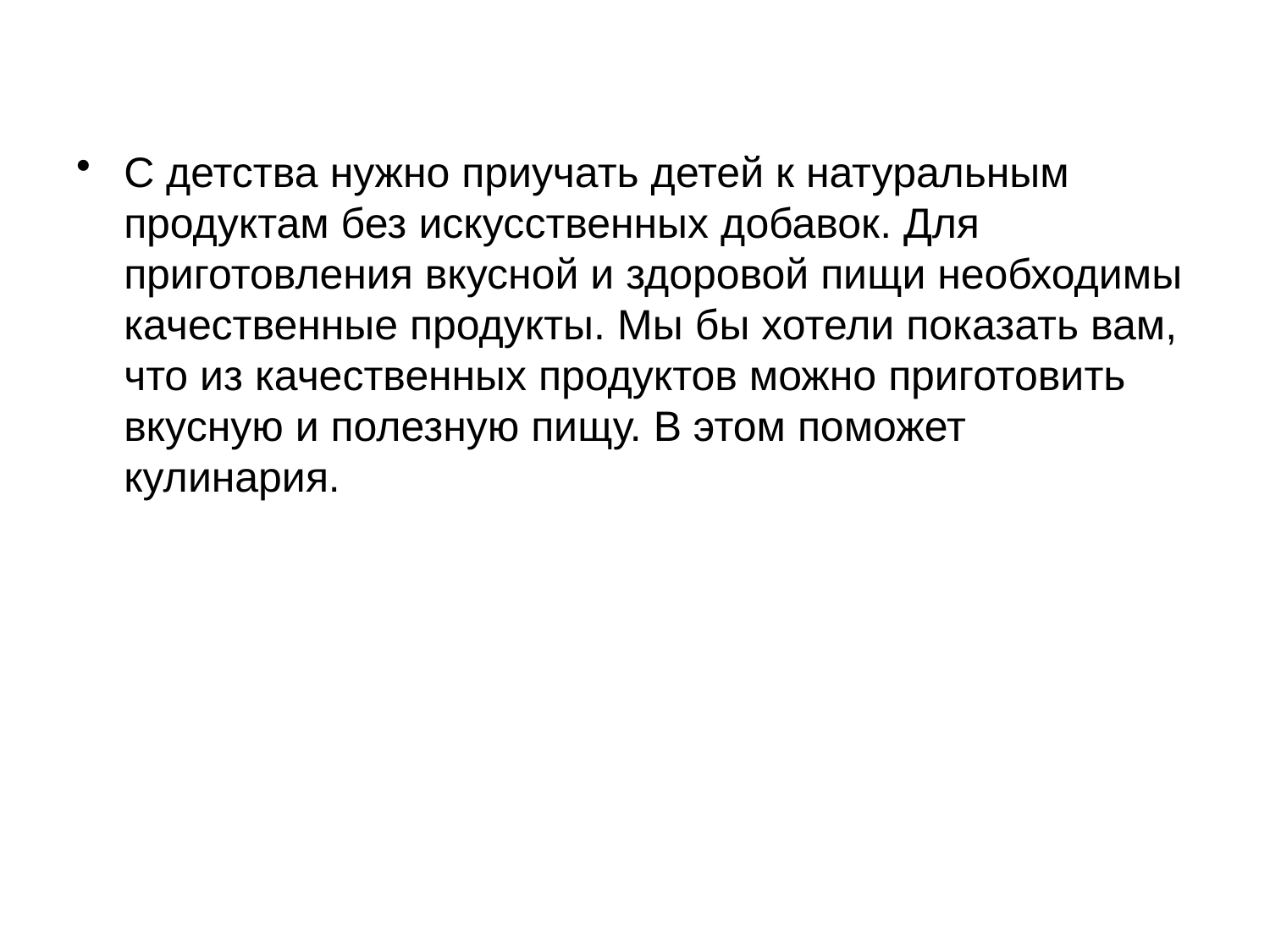

#
С детства нужно приучать детей к натуральным продуктам без искусственных добавок. Для приготовления вкусной и здоровой пищи необходимы качественные продукты. Мы бы хотели показать вам, что из качественных продуктов можно приготовить вкусную и полезную пищу. В этом поможет кулинария.